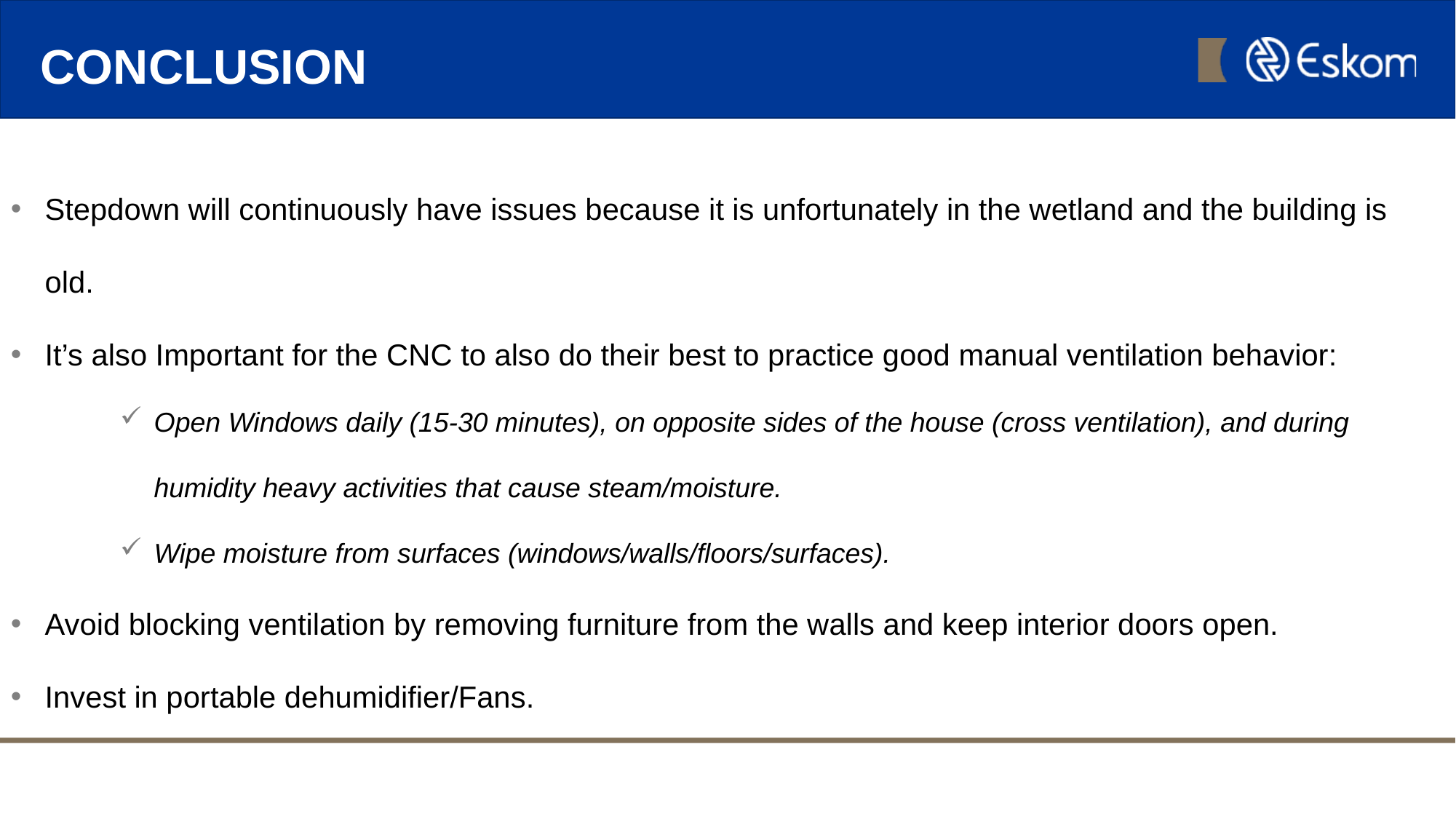

CONCLUSION
Stepdown will continuously have issues because it is unfortunately in the wetland and the building is old.
It’s also Important for the CNC to also do their best to practice good manual ventilation behavior:
Open Windows daily (15-30 minutes), on opposite sides of the house (cross ventilation), and during humidity heavy activities that cause steam/moisture.
Wipe moisture from surfaces (windows/walls/floors/surfaces).
Avoid blocking ventilation by removing furniture from the walls and keep interior doors open.
Invest in portable dehumidifier/Fans.